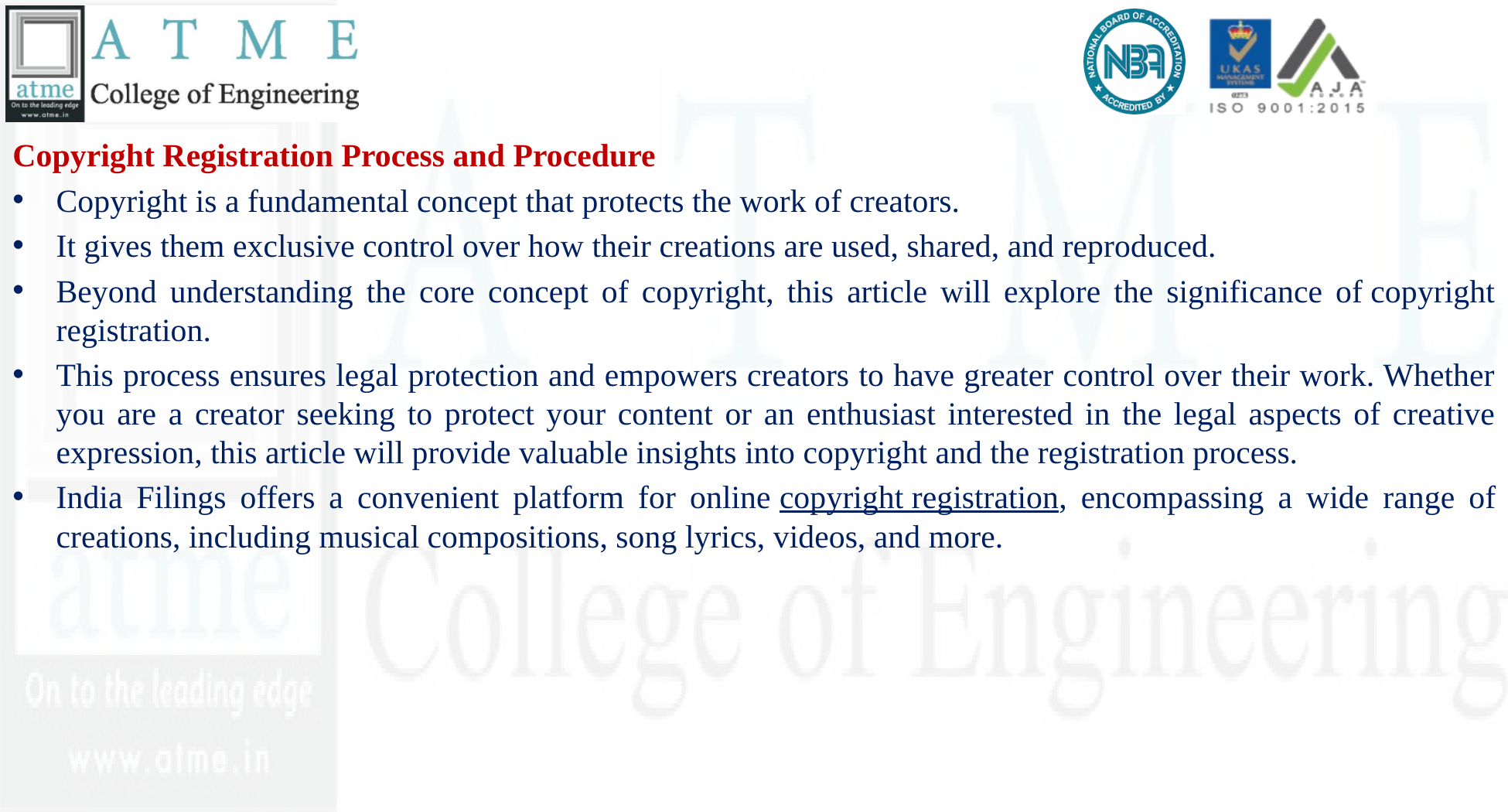

#
Copyright Registration Process and Procedure
Copyright is a fundamental concept that protects the work of creators.
It gives them exclusive control over how their creations are used, shared, and reproduced.
Beyond understanding the core concept of copyright, this article will explore the significance of copyright registration.
This process ensures legal protection and empowers creators to have greater control over their work. Whether you are a creator seeking to protect your content or an enthusiast interested in the legal aspects of creative expression, this article will provide valuable insights into copyright and the registration process.
India Filings offers a convenient platform for online copyright registration, encompassing a wide range of creations, including musical compositions, song lyrics, videos, and more.